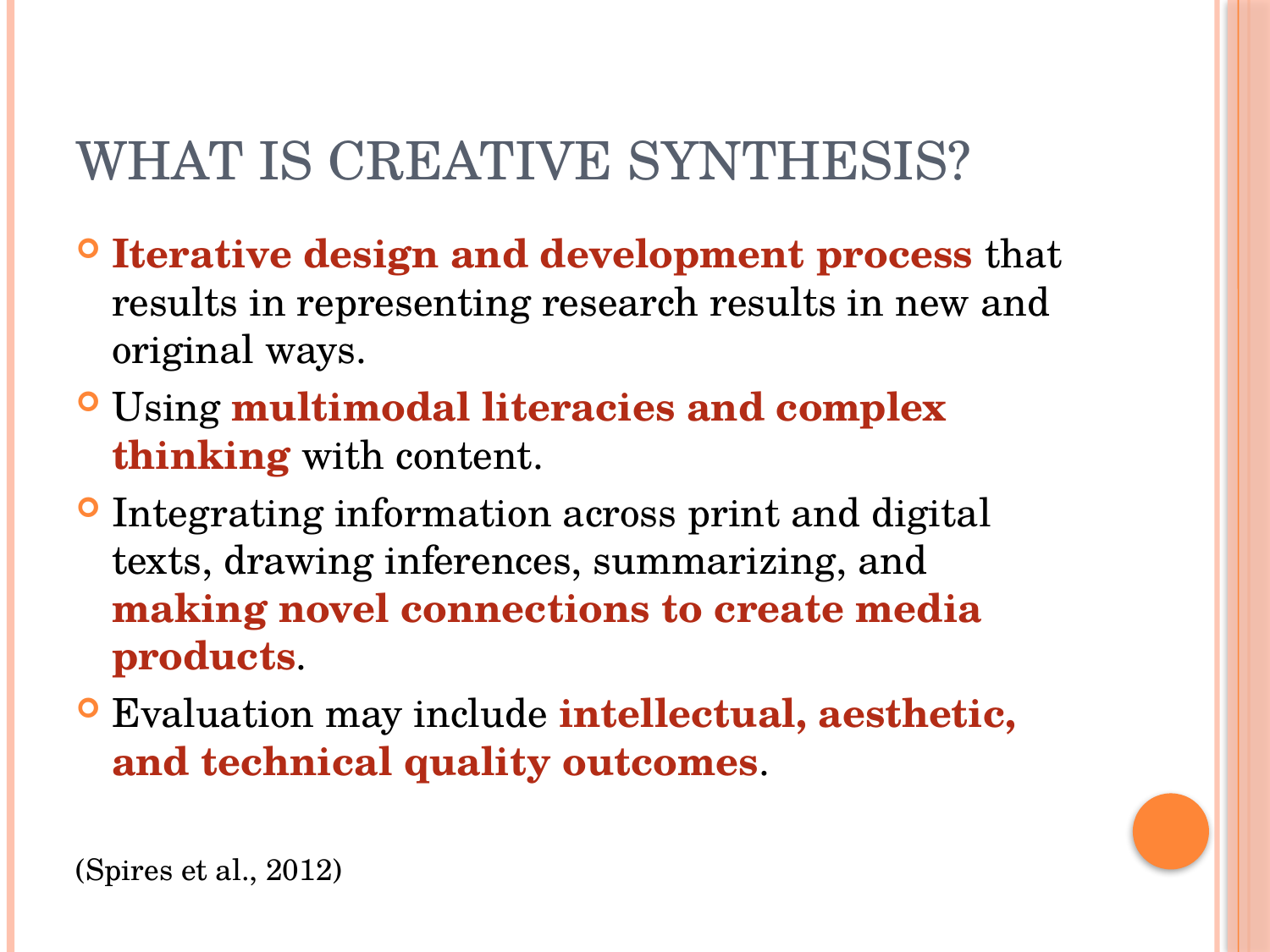

# What is Creative Synthesis?
Iterative design and development process that results in representing research results in new and original ways.
Using multimodal literacies and complex thinking with content.
Integrating information across print and digital texts, drawing inferences, summarizing, and making novel connections to create media products.
Evaluation may include intellectual, aesthetic, and technical quality outcomes.

(Spires et al., 2012)